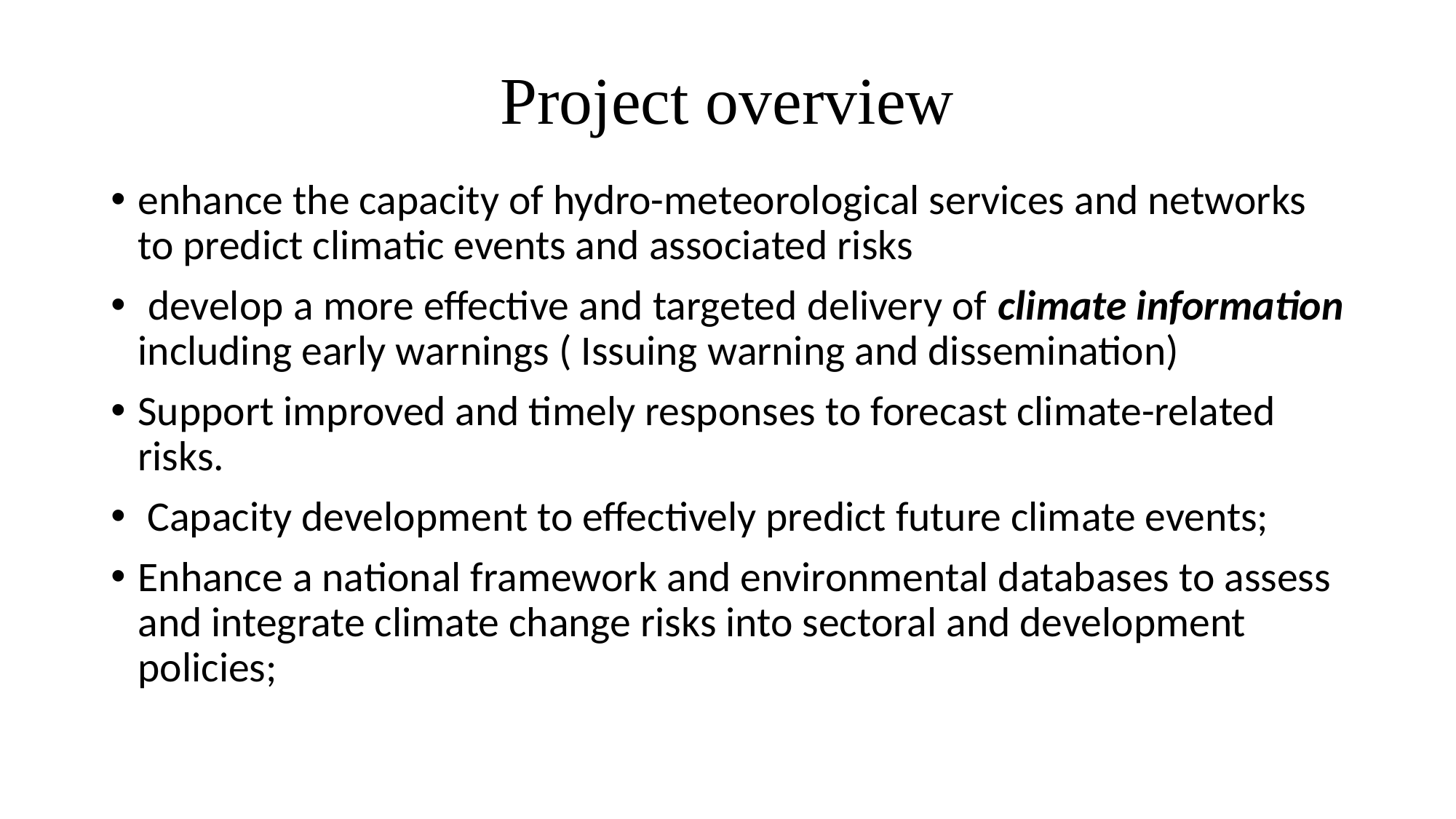

# Project overview
enhance the capacity of hydro-meteorological services and networks to predict climatic events and associated risks
 develop a more effective and targeted delivery of climate information including early warnings ( Issuing warning and dissemination)
Support improved and timely responses to forecast climate-related risks.
 Capacity development to effectively predict future climate events;
Enhance a national framework and environmental databases to assess and integrate climate change risks into sectoral and development policies;